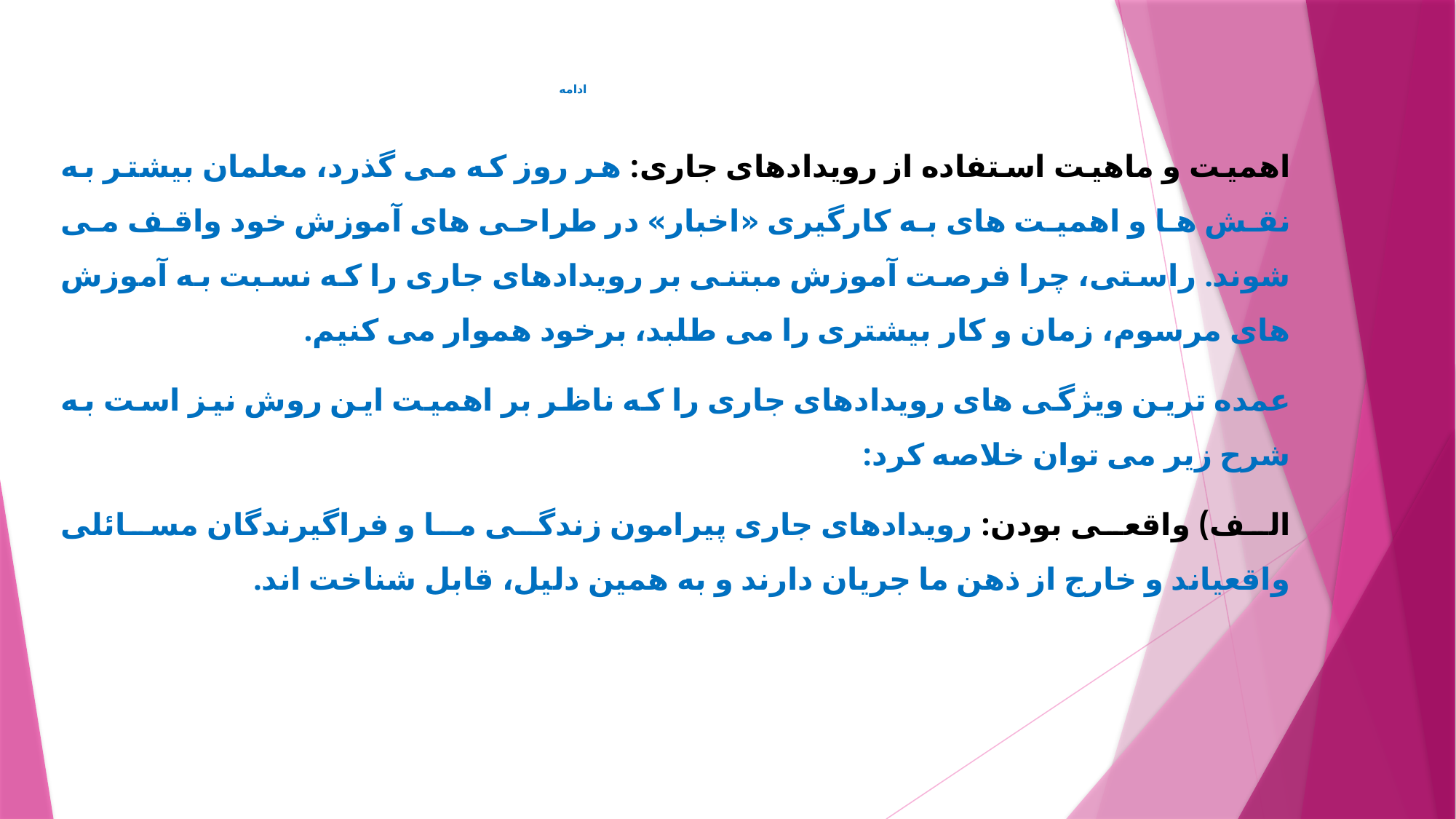

# ادامه
اهميت و ماهيت استفاده از رويدادهای جاری: هر روز که می گذرد، معلمان بيشتر به نقش ها و اهميت های به کارگيری «اخبار» در طراحی های آموزش خود واقف می شوند. راستی، چرا فرصت آموزش مبتنی بر رويدادهای جاری را که نسبت به آموزش های مرسوم، زمان و کار بيشتری را می طلبد، برخود هموار می کنيم.
عمده ترين ويژگی های رويدادهای جاری را که ناظر بر اهميت اين روش نيز است به شرح زير می توان خلاصه کرد:
الف) واقعی بودن: رويدادهای جاری پيرامون زندگی ما و فراگيرندگان مسائلی واقعیاند و خارج از ذهن ما جريان دارند و به همين دليل، قابل شناخت اند.